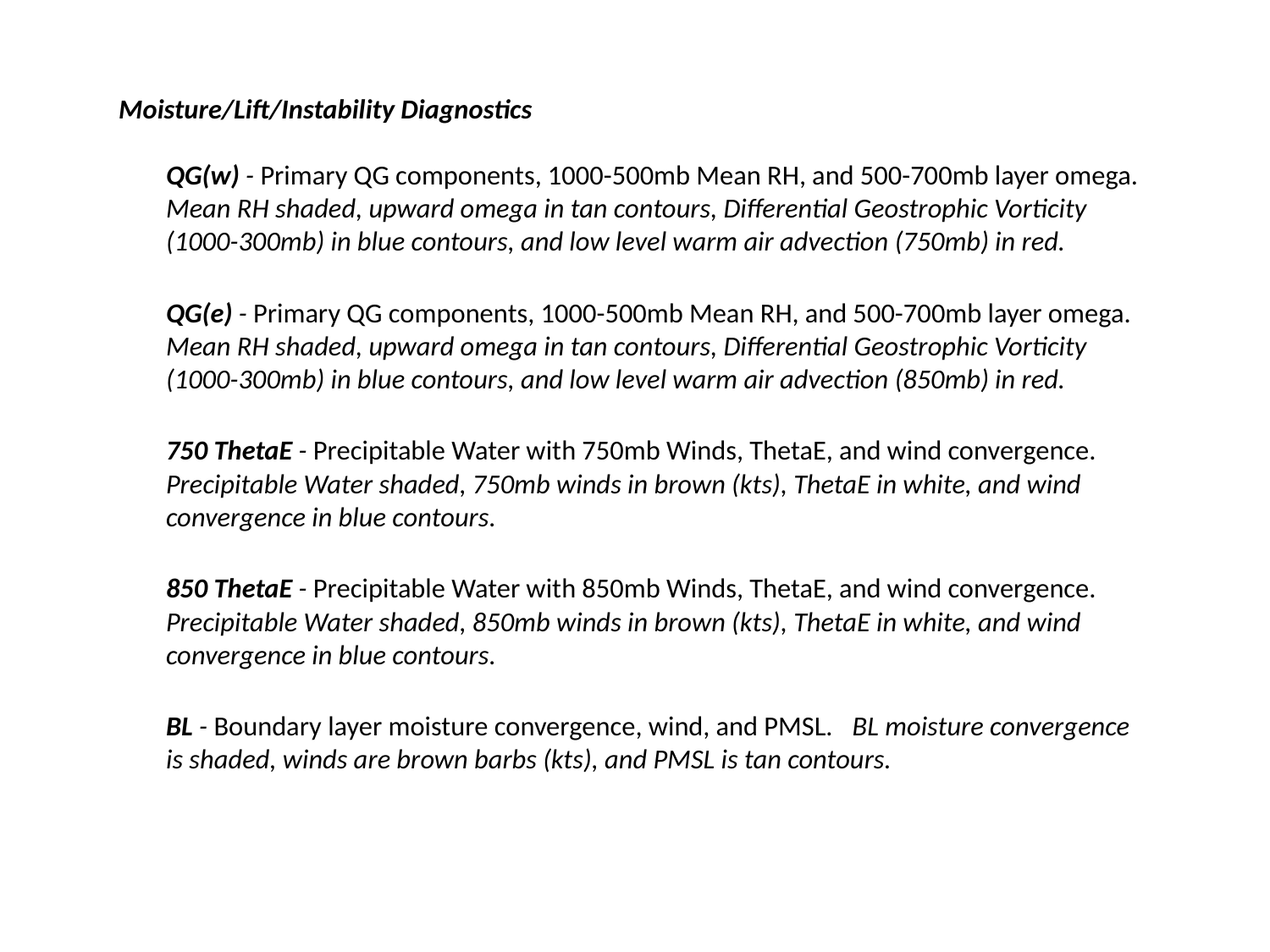

Moisture/Lift/Instability Diagnostics
QG(w) - Primary QG components, 1000-500mb Mean RH, and 500-700mb layer omega. Mean RH shaded, upward omega in tan contours, Differential Geostrophic Vorticity (1000-300mb) in blue contours, and low level warm air advection (750mb) in red.
QG(e) - Primary QG components, 1000-500mb Mean RH, and 500-700mb layer omega. Mean RH shaded, upward omega in tan contours, Differential Geostrophic Vorticity (1000-300mb) in blue contours, and low level warm air advection (850mb) in red.
750 ThetaE - Precipitable Water with 750mb Winds, ThetaE, and wind convergence.  Precipitable Water shaded, 750mb winds in brown (kts), ThetaE in white, and wind convergence in blue contours.
850 ThetaE - Precipitable Water with 850mb Winds, ThetaE, and wind convergence.  Precipitable Water shaded, 850mb winds in brown (kts), ThetaE in white, and wind convergence in blue contours.
BL - Boundary layer moisture convergence, wind, and PMSL.   BL moisture convergence is shaded, winds are brown barbs (kts), and PMSL is tan contours.